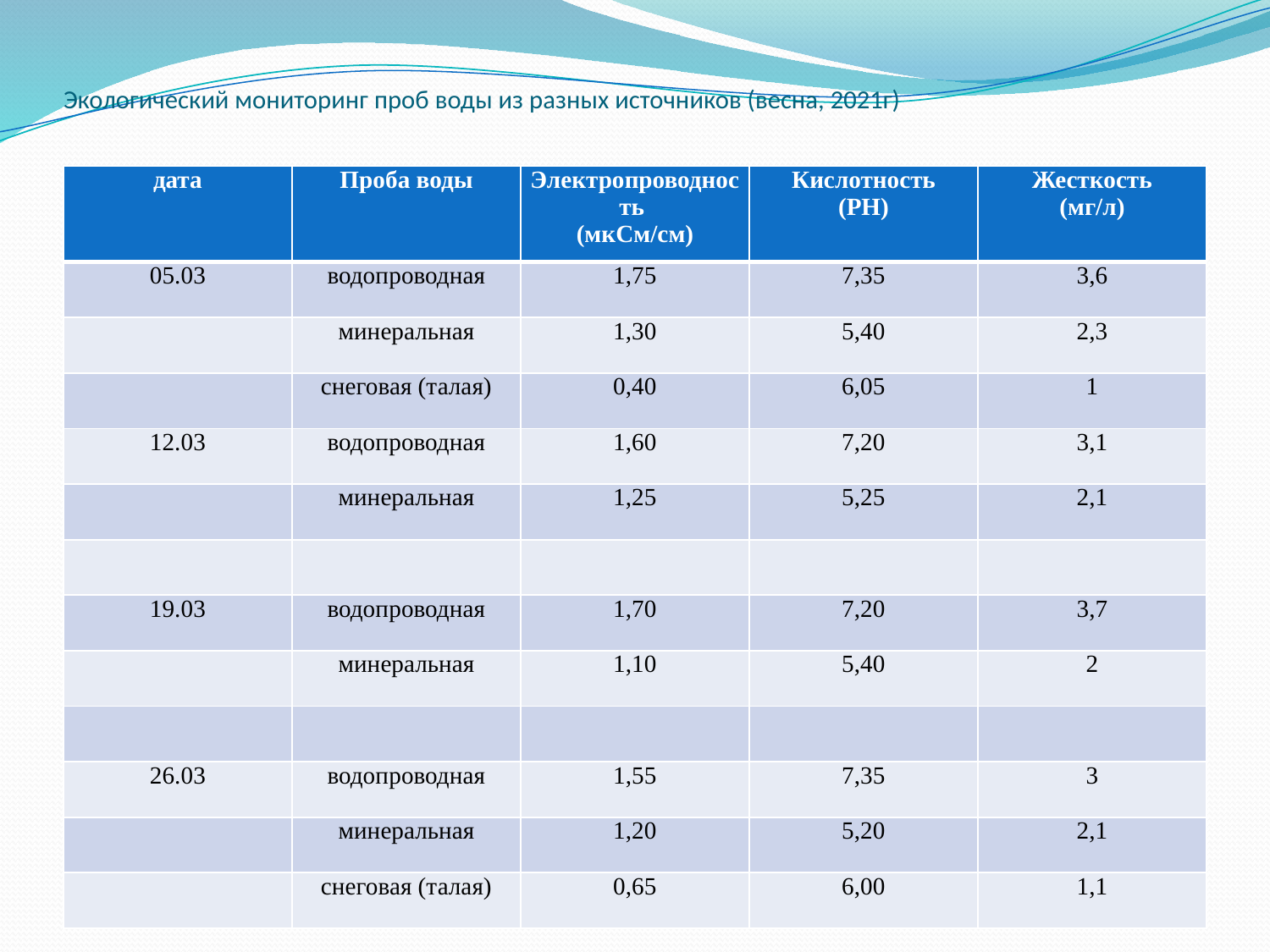

# Экологический мониторинг проб воды из разных источников (весна, 2021г)
| дата | Проба воды | Электропроводность (мкСм/см) | Кислотность (PH) | Жесткость (мг/л) |
| --- | --- | --- | --- | --- |
| 05.03 | водопроводная | 1,75 | 7,35 | 3,6 |
|  | минеральная | 1,30 | 5,40 | 2,3 |
|  | снеговая (талая) | 0,40 | 6,05 | 1 |
| 12.03 | водопроводная | 1,60 | 7,20 | 3,1 |
|  | минеральная | 1,25 | 5,25 | 2,1 |
|  |  |  |  |  |
| 19.03 | водопроводная | 1,70 | 7,20 | 3,7 |
|  | минеральная | 1,10 | 5,40 | 2 |
|  |  |  |  |  |
| 26.03 | водопроводная | 1,55 | 7,35 | 3 |
|  | минеральная | 1,20 | 5,20 | 2,1 |
|  | снеговая (талая) | 0,65 | 6,00 | 1,1 |